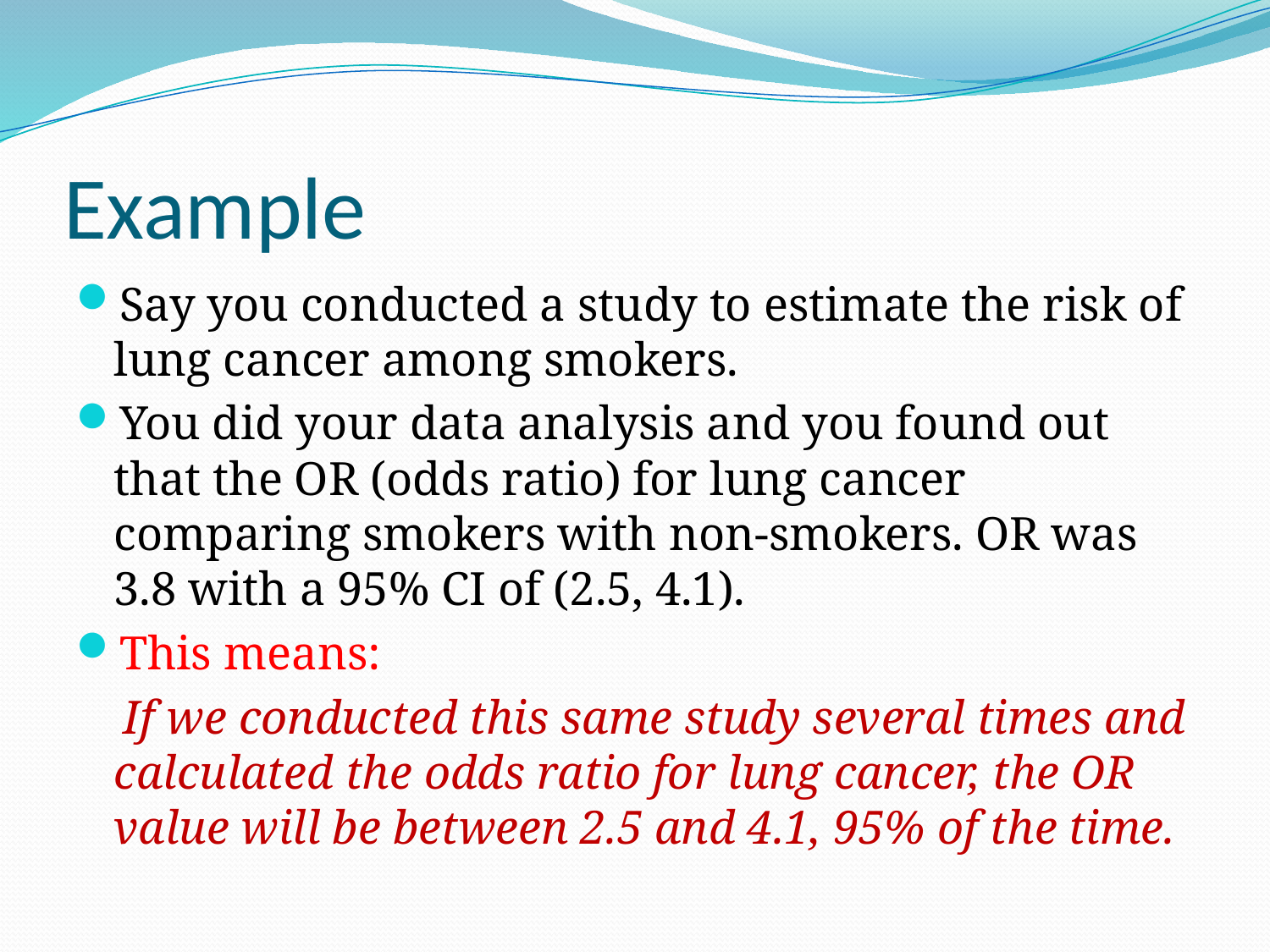

# Example
Say you conducted a study to estimate the risk of lung cancer among smokers.
You did your data analysis and you found out that the OR (odds ratio) for lung cancer comparing smokers with non-smokers. OR was 3.8 with a 95% CI of (2.5, 4.1).
This means:
    If we conducted this same study several times and calculated the odds ratio for lung cancer, the OR value will be between 2.5 and 4.1, 95% of the time.